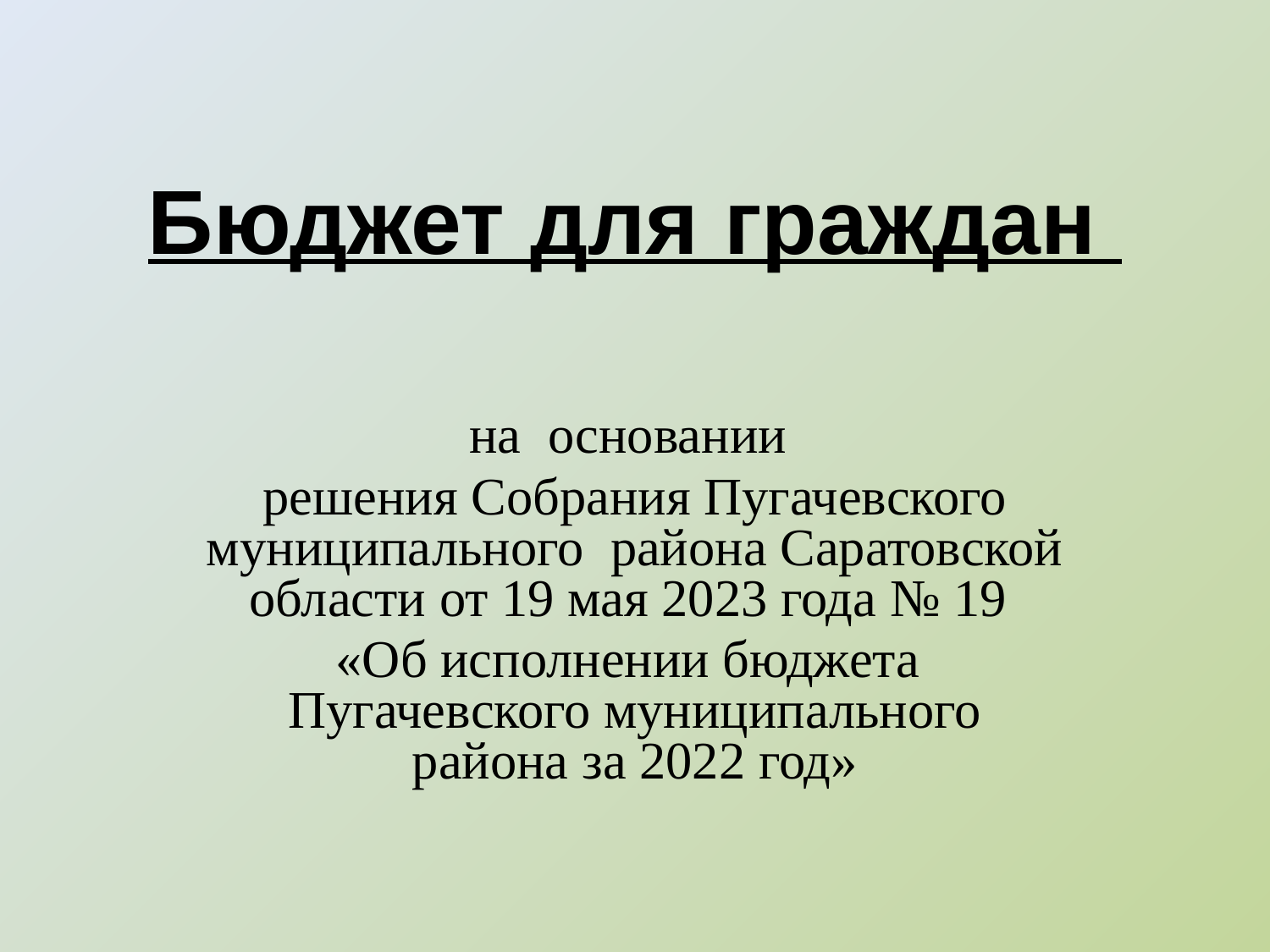

# Бюджет для граждан
на  основании
решения Собрания Пугачевского муниципального  района Саратовской области от 19 мая 2023 года № 19
«Об исполнении бюджета  Пугачевского муниципального района за 2022 год»